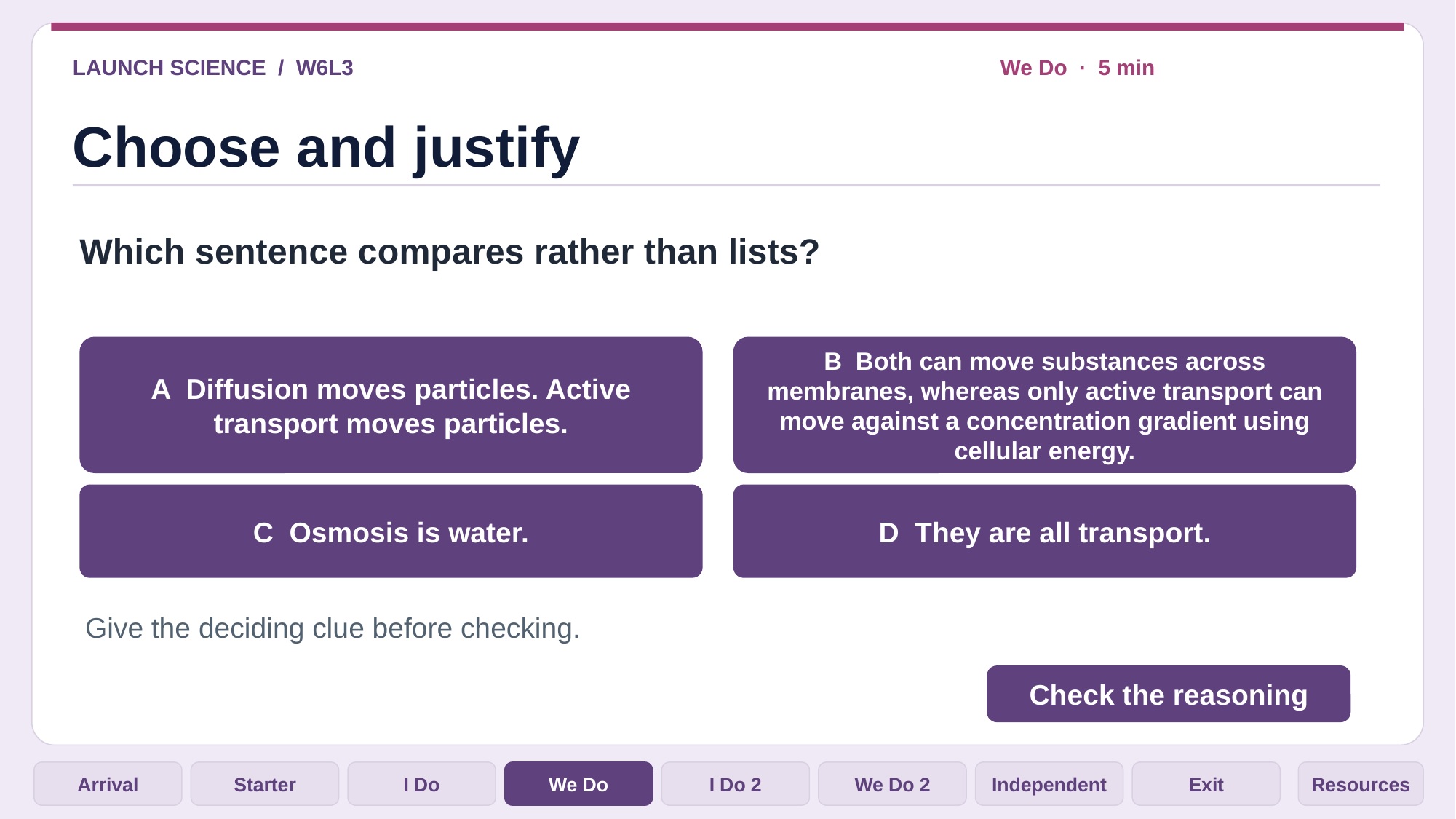

LAUNCH SCIENCE  /  W6L3
We Do  ·  5 min
Choose and justify

Which sentence compares rather than lists?
A  Diffusion moves particles. Active transport moves particles.
B  Both can move substances across membranes, whereas only active transport can move against a concentration gradient using cellular energy.
C  Osmosis is water.
D  They are all transport.
Give the deciding clue before checking.
Check the reasoning
Arrival
Starter
I Do
We Do
I Do 2
We Do 2
Independent
Exit
Resources